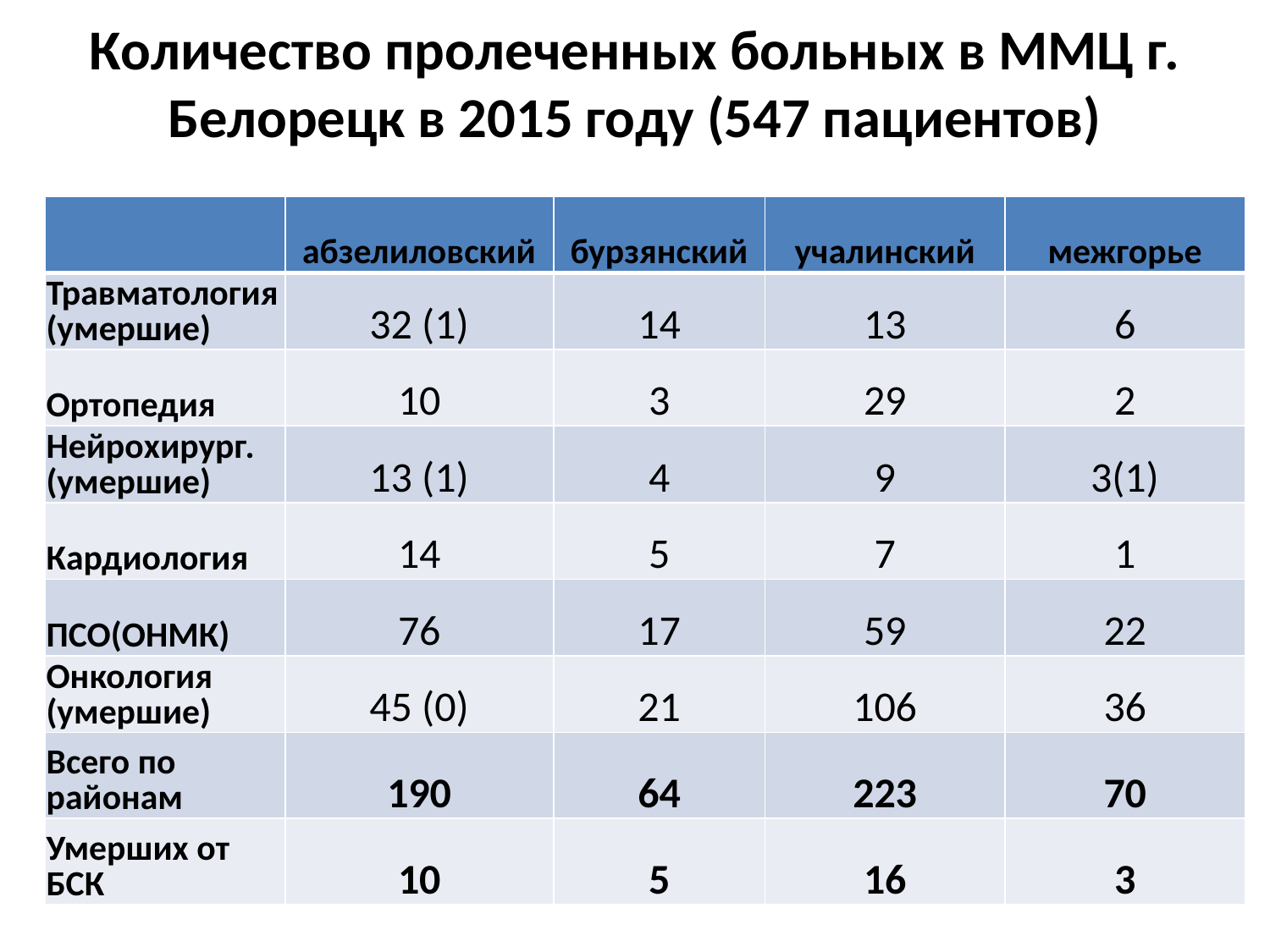

# Количество пролеченных больных в ММЦ г. Белорецк в 2015 году (547 пациентов)
|  | абзелиловский | бурзянский | учалинский | межгорье |
| --- | --- | --- | --- | --- |
| Травматология (умершие) | 32 (1) | 14 | 13 | 6 |
| Ортопедия | 10 | 3 | 29 | 2 |
| Нейрохирург. (умершие) | 13 (1) | 4 | 9 | 3(1) |
| Кардиология | 14 | 5 | 7 | 1 |
| ПСО(ОНМК) | 76 | 17 | 59 | 22 |
| Онкология (умершие) | 45 (0) | 21 | 106 | 36 |
| Всего по районам | 190 | 64 | 223 | 70 |
| Умерших от БСК | 10 | 5 | 16 | 3 |